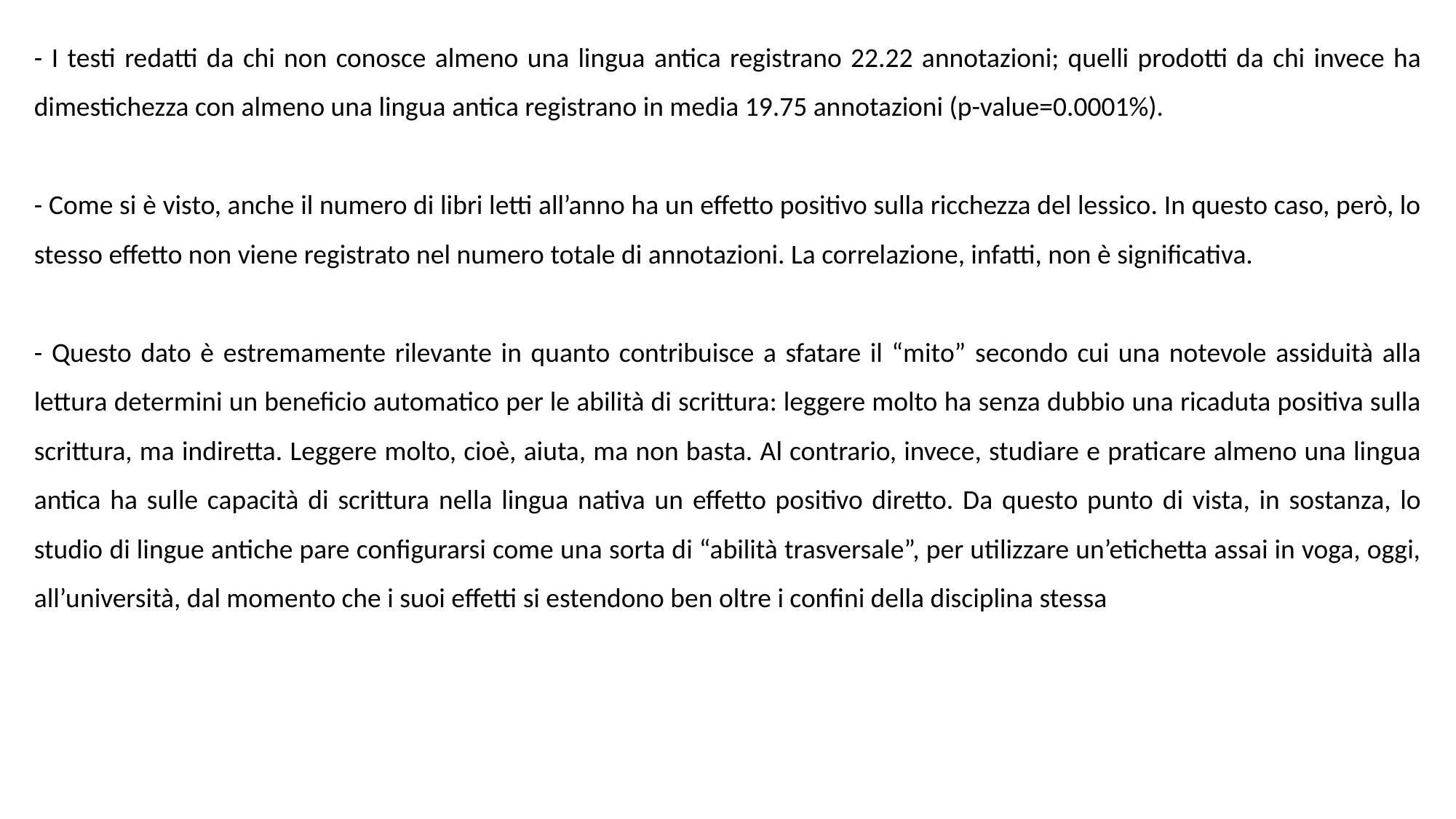

- I testi redatti da chi non conosce almeno una lingua antica registrano 22.22 annotazioni; quelli prodotti da chi invece ha dimestichezza con almeno una lingua antica registrano in media 19.75 annotazioni (p-value=0.0001%).

- Come si è visto, anche il numero di libri letti all’anno ha un effetto positivo sulla ricchezza del lessico. In questo caso, però, lo stesso effetto non viene registrato nel numero totale di annotazioni. La correlazione, infatti, non è significativa.

- Questo dato è estremamente rilevante in quanto contribuisce a sfatare il “mito” secondo cui una notevole assiduità alla lettura determini un beneficio automatico per le abilità di scrittura: leggere molto ha senza dubbio una ricaduta positiva sulla scrittura, ma indiretta. Leggere molto, cioè, aiuta, ma non basta. Al contrario, invece, studiare e praticare almeno una lingua antica ha sulle capacità di scrittura nella lingua nativa un effetto positivo diretto. Da questo punto di vista, in sostanza, lo studio di lingue antiche pare configurarsi come una sorta di “abilità trasversale”, per utilizzare un’etichetta assai in voga, oggi, all’università, dal momento che i suoi effetti si estendono ben oltre i confini della disciplina stessa